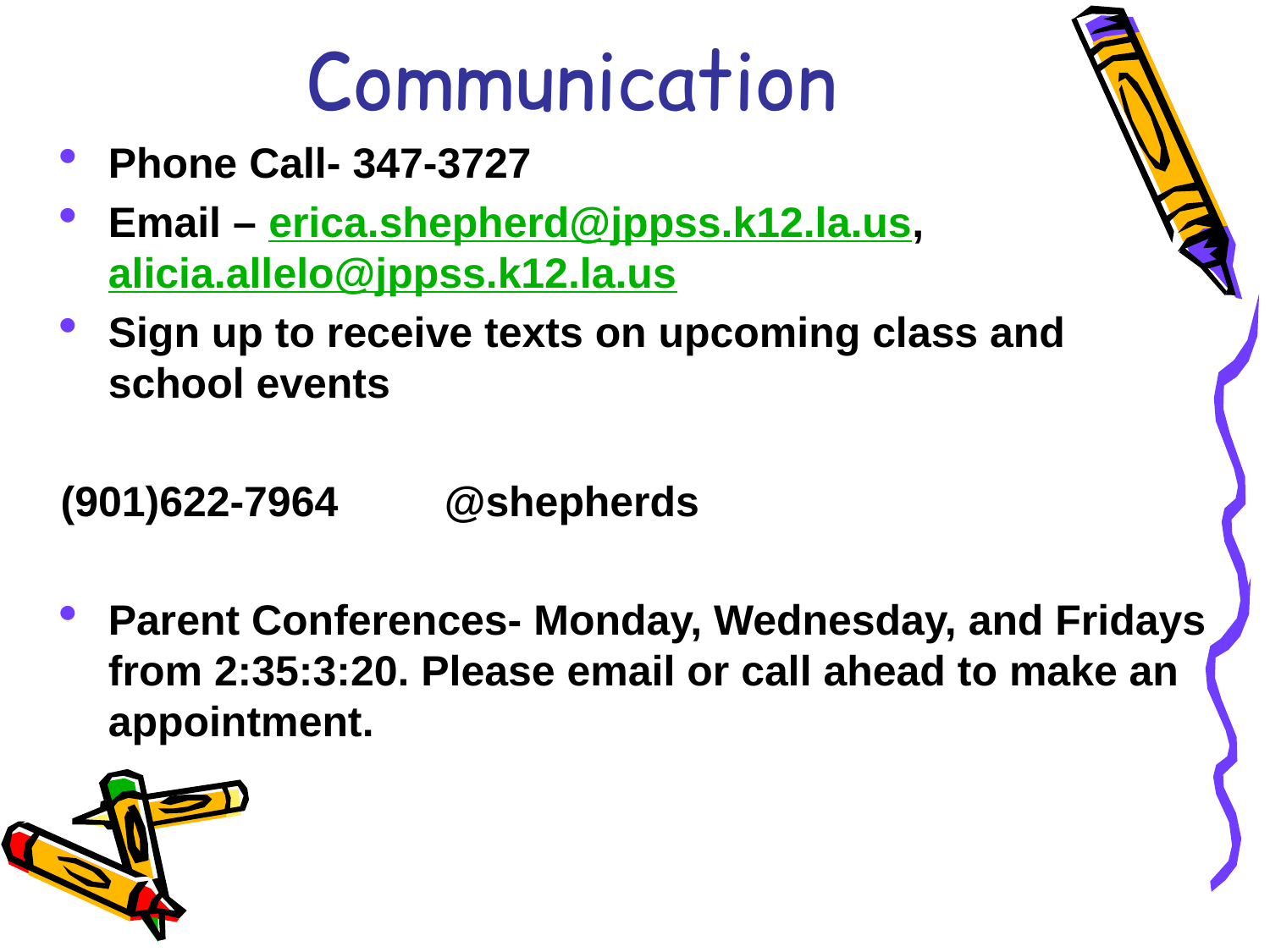

# Communication
Phone Call- 347-3727
Email – erica.shepherd@jppss.k12.la.us, alicia.allelo@jppss.k12.la.us
Sign up to receive texts on upcoming class and school events

(901)622-7964         @shepherds

Parent Conferences- Monday, Wednesday, and Fridays from 2:35:3:20. Please email or call ahead to make an appointment.